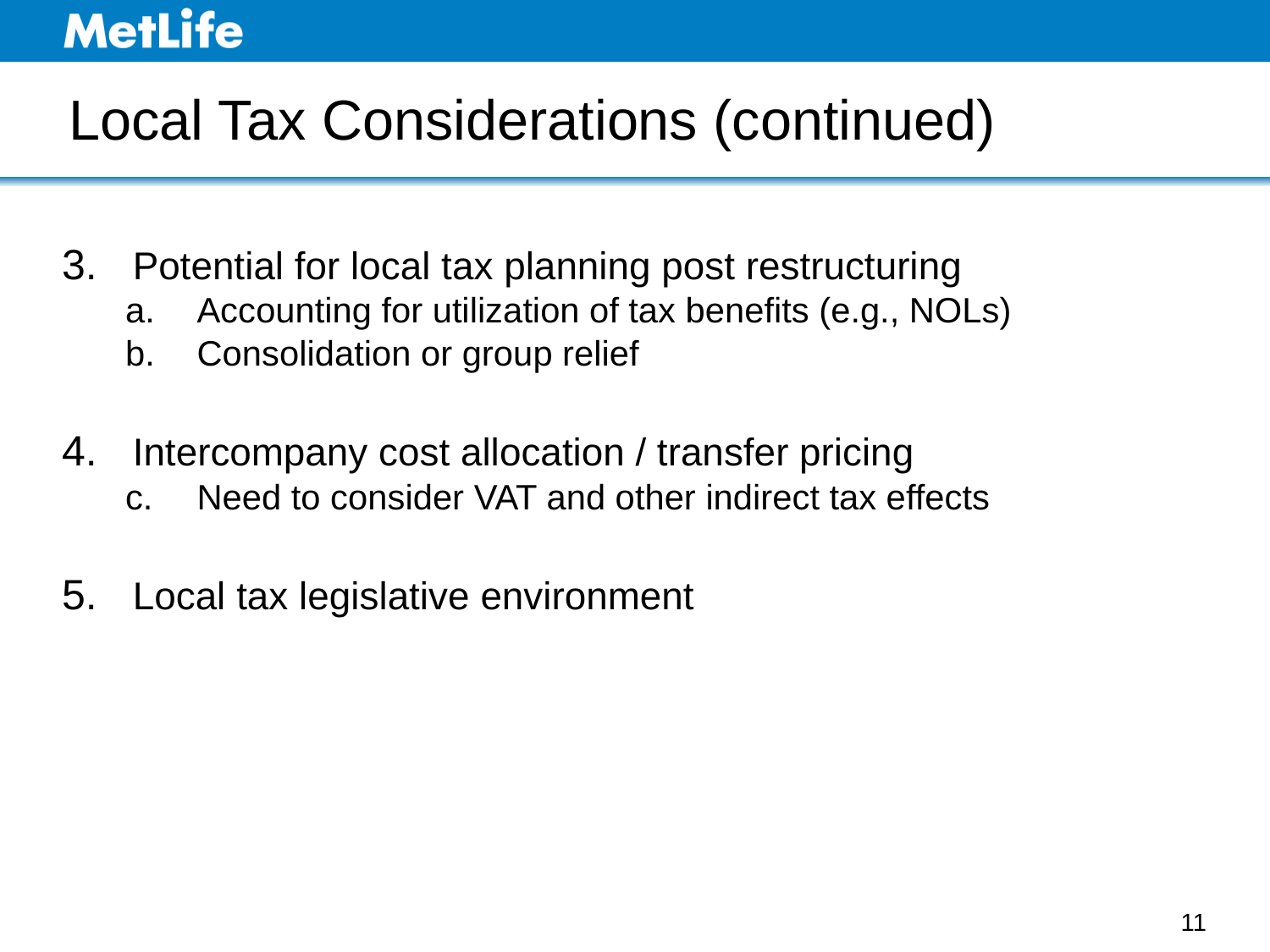

Local Tax Considerations (continued)
3.   Potential for local tax planning post restructuring
Accounting for utilization of tax benefits (e.g., NOLs)
Consolidation or group relief

4.   Intercompany cost allocation / transfer pricing
Need to consider VAT and other indirect tax effects

5.   Local tax legislative environment

11